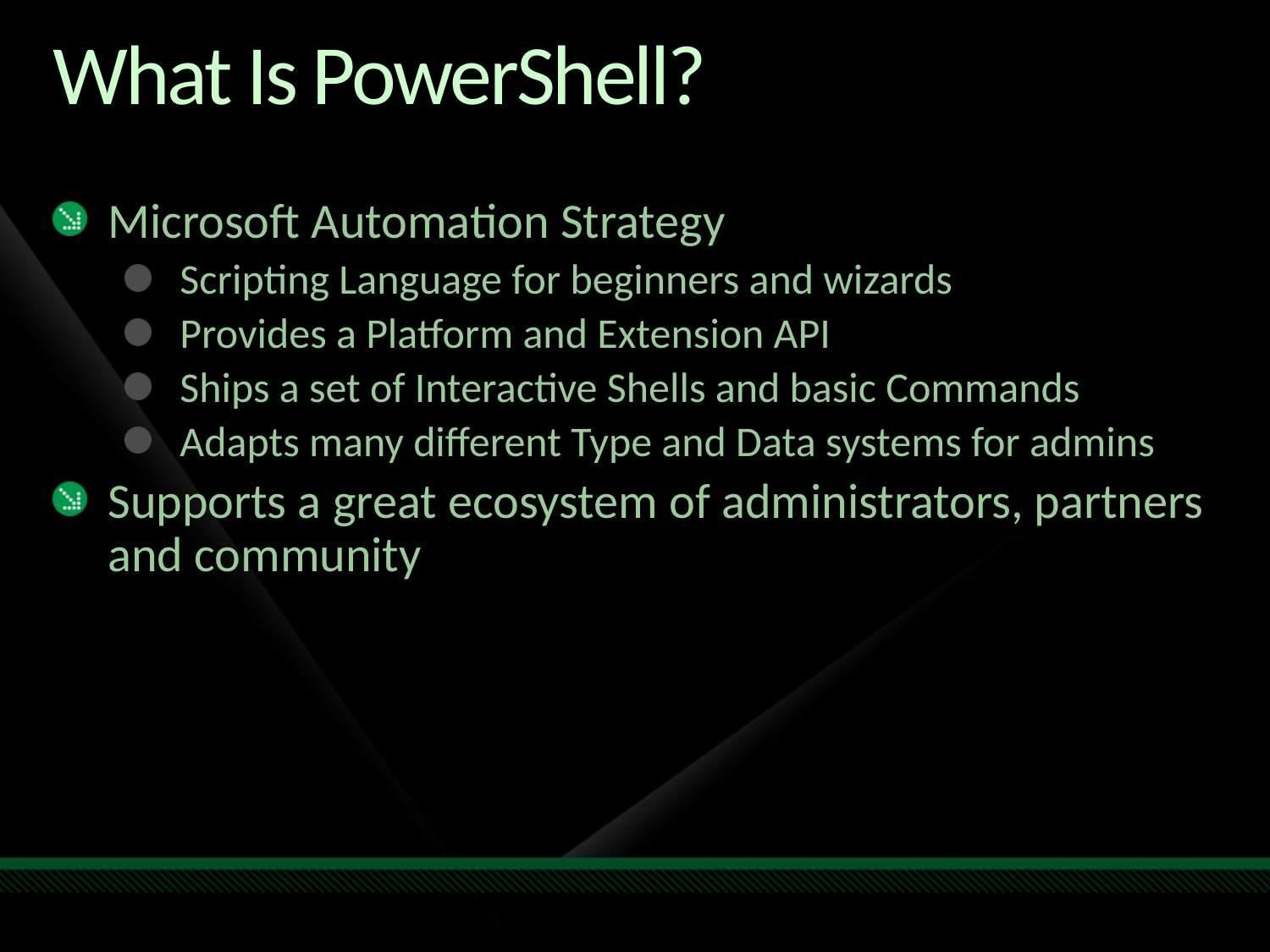

# What Is PowerShell?
Microsoft Automation Strategy
Scripting Language for beginners and wizards
Provides a Platform and Extension API
Ships a set of Interactive Shells and basic Commands
Adapts many different Type and Data systems for admins
Supports a great ecosystem of administrators, partners and community